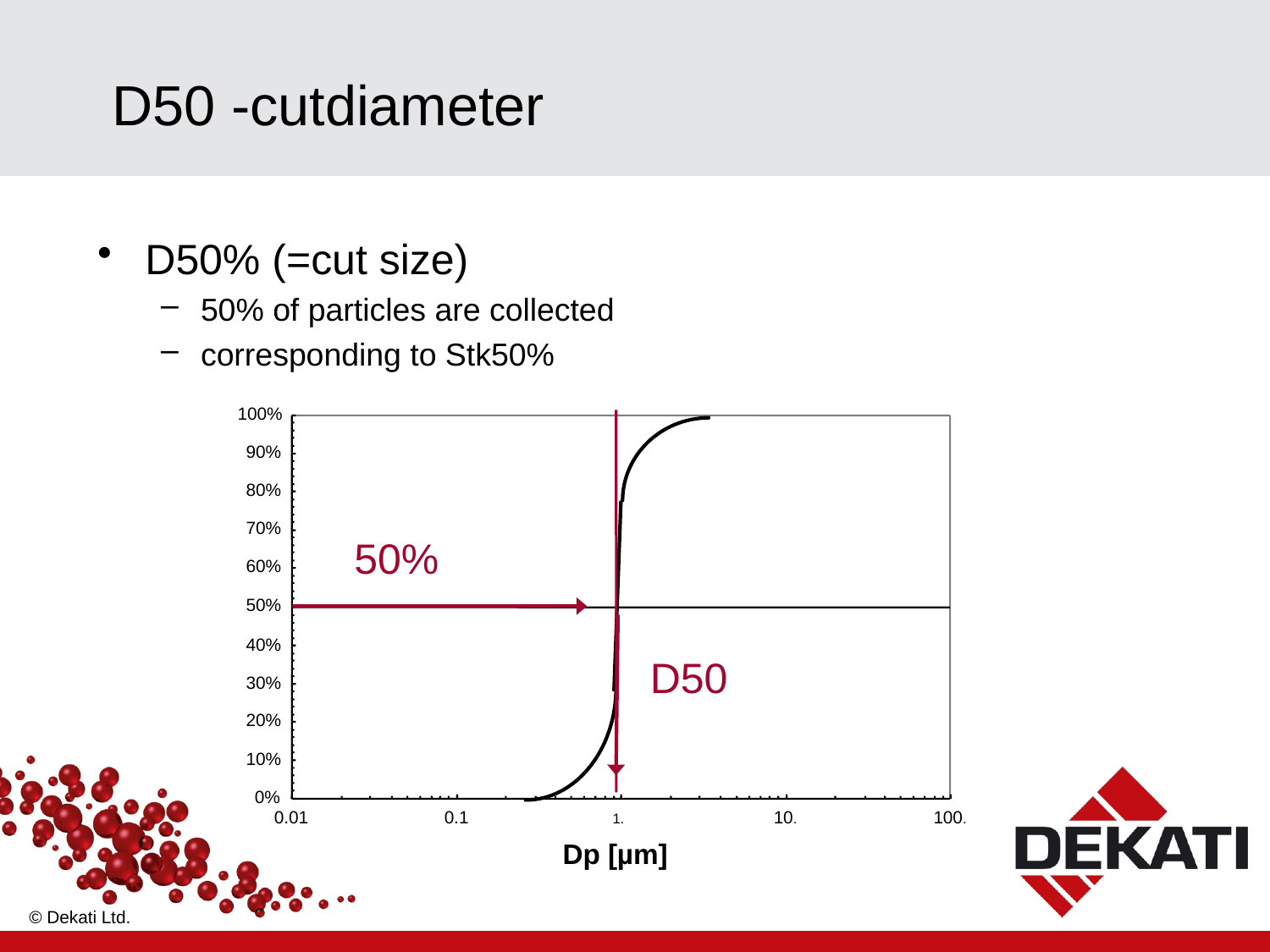

# D50 -cutdiameter
D50% (=cut size)
50% of particles are collected
corresponding to Stk50%

100%
90%
80%
70%
60%
50%
40%
30%
20%
10%
0%

50%

D50

0.01
0.1
10.
100.
1.
Dp [µm]
© Dekati Ltd.